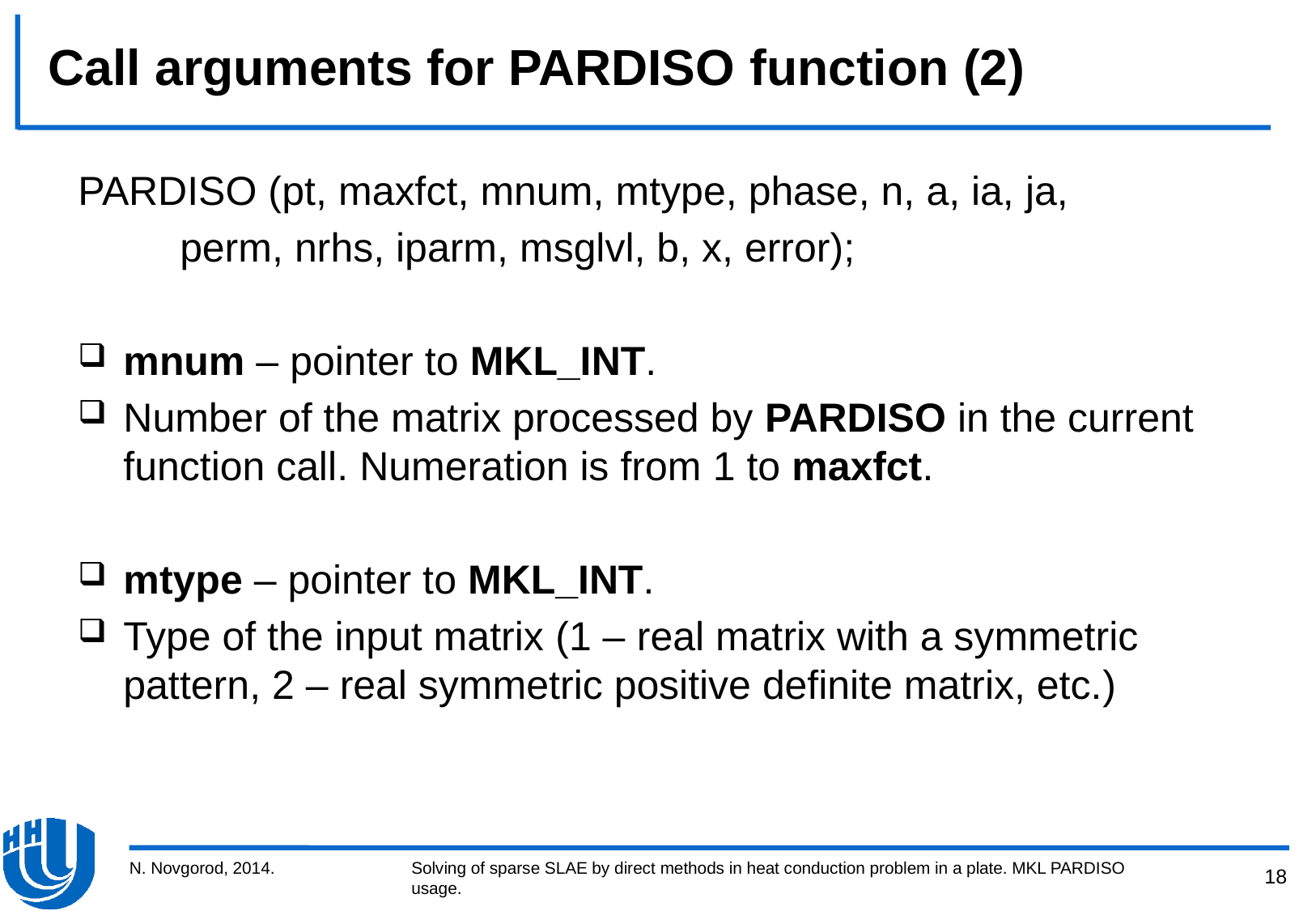

# Call arguments for PARDISO function (2)
PARDISO (pt, maxfct, mnum, mtype, phase, n, a, ia, ja,
         perm, nrhs, iparm, msglvl, b, x, error);

mnum – pointer to MKL_INT.
Number of the matrix processed by PARDISO in the current function call. Numeration is from 1 to maxfct.

mtype – pointer to MKL_INT.
Type of the input matrix (1 – real matrix with a symmetric pattern, 2 – real symmetric positive definite matrix, etc.)
N. Novgorod, 2014.
Solving of sparse SLAE by direct methods in heat conduction problem in a plate. MKL PARDISO usage.